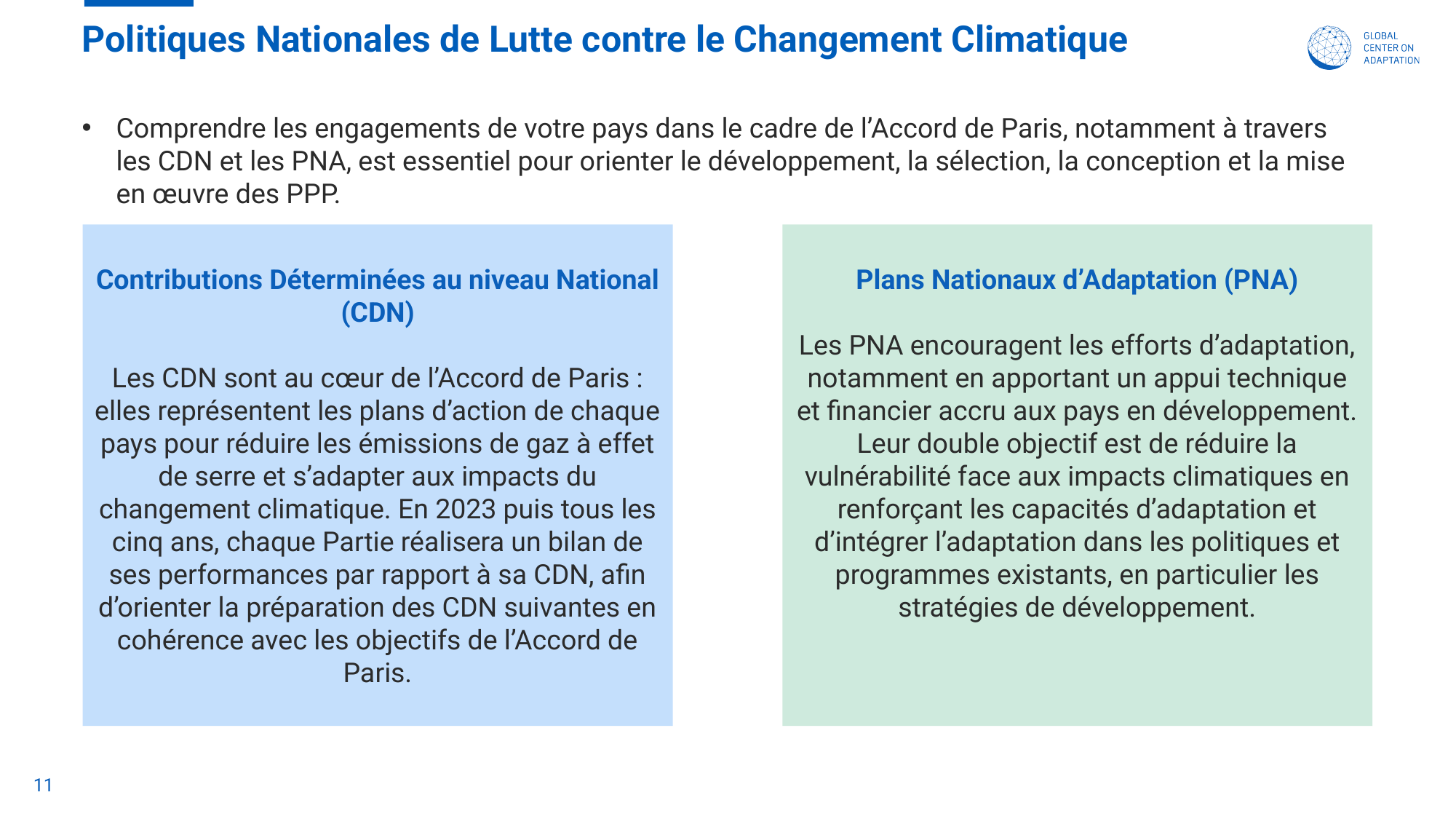

# Politiques Nationales de Lutte contre le Changement Climatique
Comprendre les engagements de votre pays dans le cadre de l’Accord de Paris, notamment à travers les CDN et les PNA, est essentiel pour orienter le développement, la sélection, la conception et la mise en œuvre des PPP.
Contributions Déterminées au niveau National (CDN)

Les CDN sont au cœur de l’Accord de Paris : elles représentent les plans d’action de chaque pays pour réduire les émissions de gaz à effet de serre et s’adapter aux impacts du changement climatique. En 2023 puis tous les cinq ans, chaque Partie réalisera un bilan de ses performances par rapport à sa CDN, afin d’orienter la préparation des CDN suivantes en cohérence avec les objectifs de l’Accord de Paris.
Plans Nationaux d’Adaptation (PNA)

Les PNA encouragent les efforts d’adaptation, notamment en apportant un appui technique et financier accru aux pays en développement. Leur double objectif est de réduire la vulnérabilité face aux impacts climatiques en renforçant les capacités d’adaptation et d’intégrer l’adaptation dans les politiques et programmes existants, en particulier les stratégies de développement.